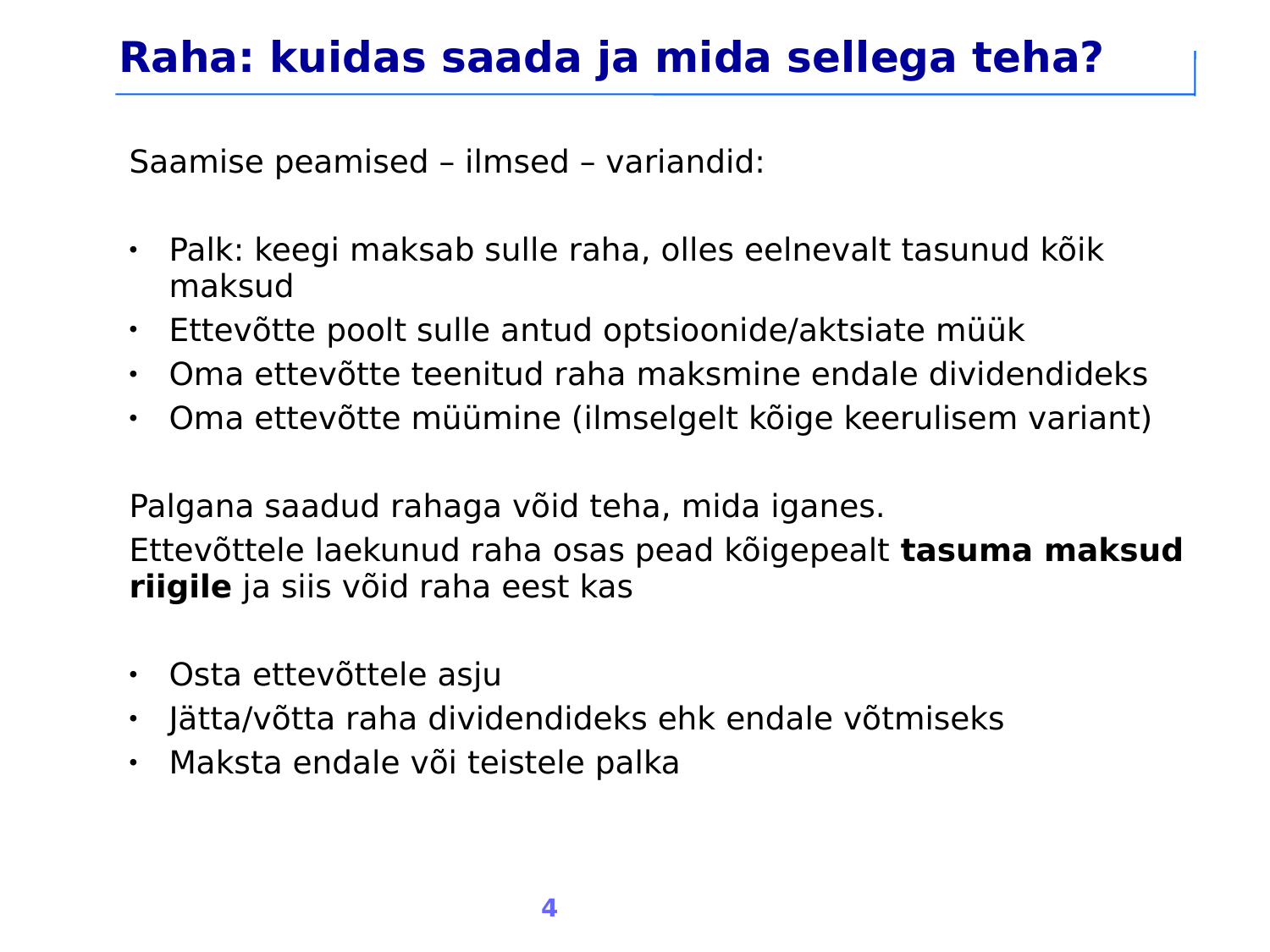

Raha: kuidas saada ja mida sellega teha?

Saamise peamised – ilmsed – variandid:

Palk: keegi maksab sulle raha, olles eelnevalt tasunud kõik maksud
Ettevõtte poolt sulle antud optsioonide/aktsiate müük
Oma ettevõtte teenitud raha maksmine endale dividendideks
Oma ettevõtte müümine (ilmselgelt kõige keerulisem variant)

Palgana saadud rahaga võid teha, mida iganes.
Ettevõttele laekunud raha osas pead kõigepealt tasuma maksud riigile ja siis võid raha eest kas

Osta ettevõttele asju
Jätta/võtta raha dividendideks ehk endale võtmiseks
Maksta endale või teistele palka